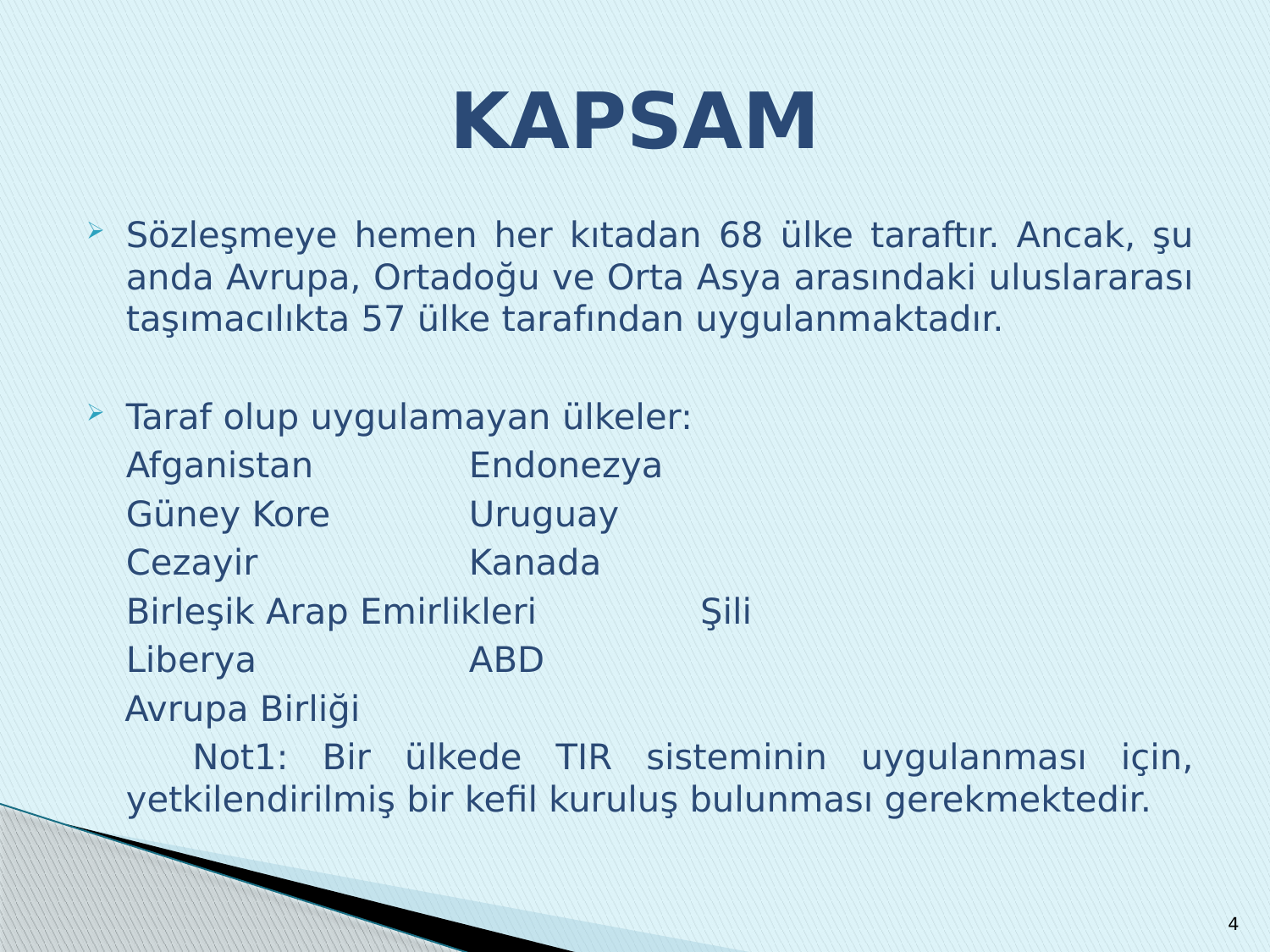

# KAPSAM
Sözleşmeye hemen her kıtadan 68 ülke taraftır. Ancak, şu anda Avrupa, Ortadoğu ve Orta Asya arasındaki uluslararası taşımacılıkta 57 ülke tarafından uygulanmaktadır.

Taraf olup uygulamayan ülkeler:
	Afganistan				          Endonezya
	Güney Kore			          Uruguay
	Cezayir				          Kanada
	Birleşik Arap Emirlikleri 		          Şili
	Liberya				          ABD
   Avrupa Birliği
   Not1: Bir ülkede TIR sisteminin uygulanması için, yetkilendirilmiş bir kefil kuruluş bulunması gerekmektedir.

4